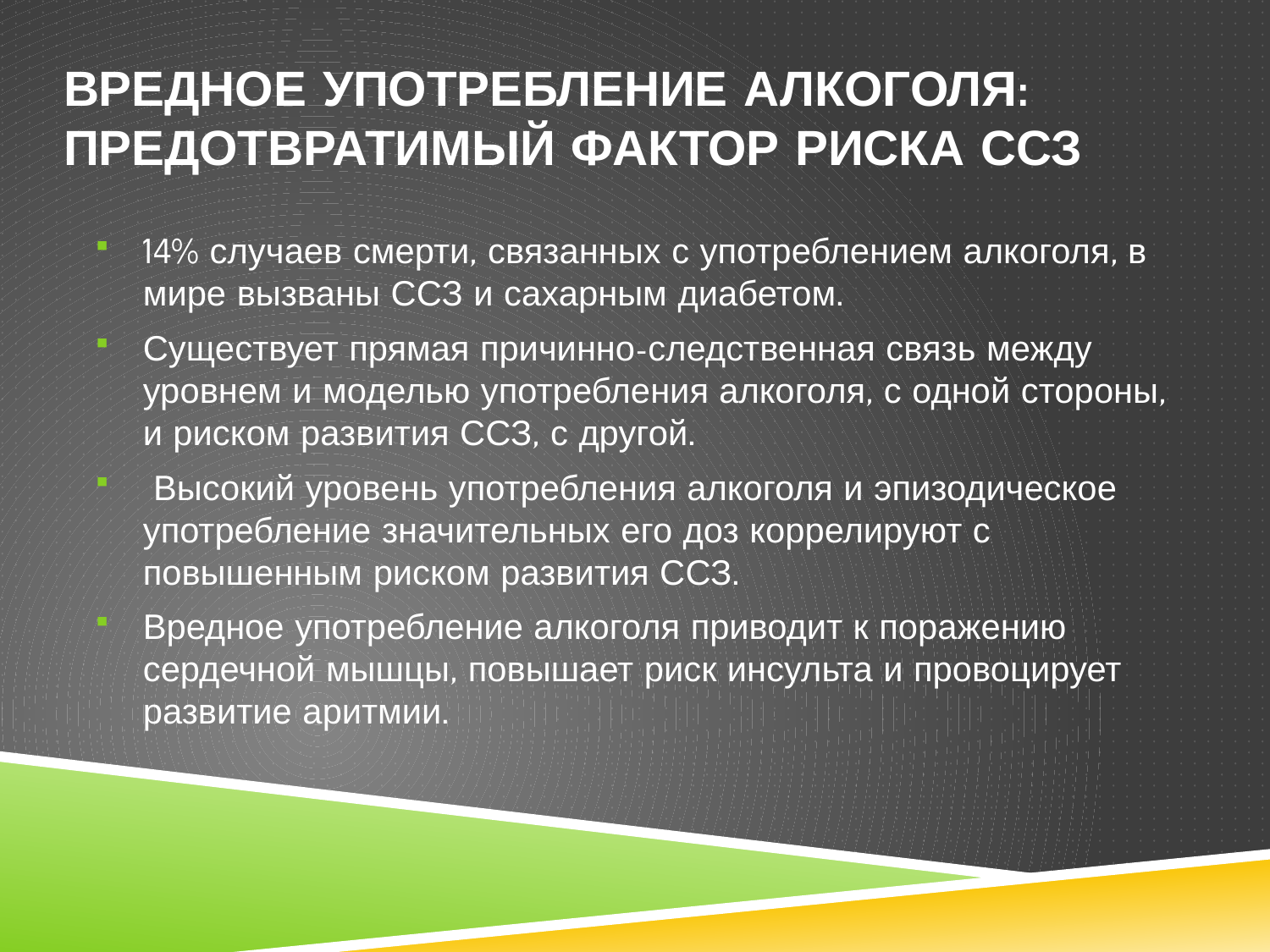

# Вредное употребление алкоголя: предотвратимый фактор риска ССЗ
14% случаев смерти, связанных с употреблением алкоголя, в мире вызваны ССЗ и сахарным диабетом.
Существует прямая причинно-следственная связь между уровнем и моделью употребления алкоголя, с одной стороны, и риском развития ССЗ, с другой.
 Высокий уровень употребления алкоголя и эпизодическое употребление значительных его доз коррелируют с повышенным риском развития ССЗ.
Вредное употребление алкоголя приводит к поражению сердечной мышцы, повышает риск инсульта и провоцирует развитие аритмии.